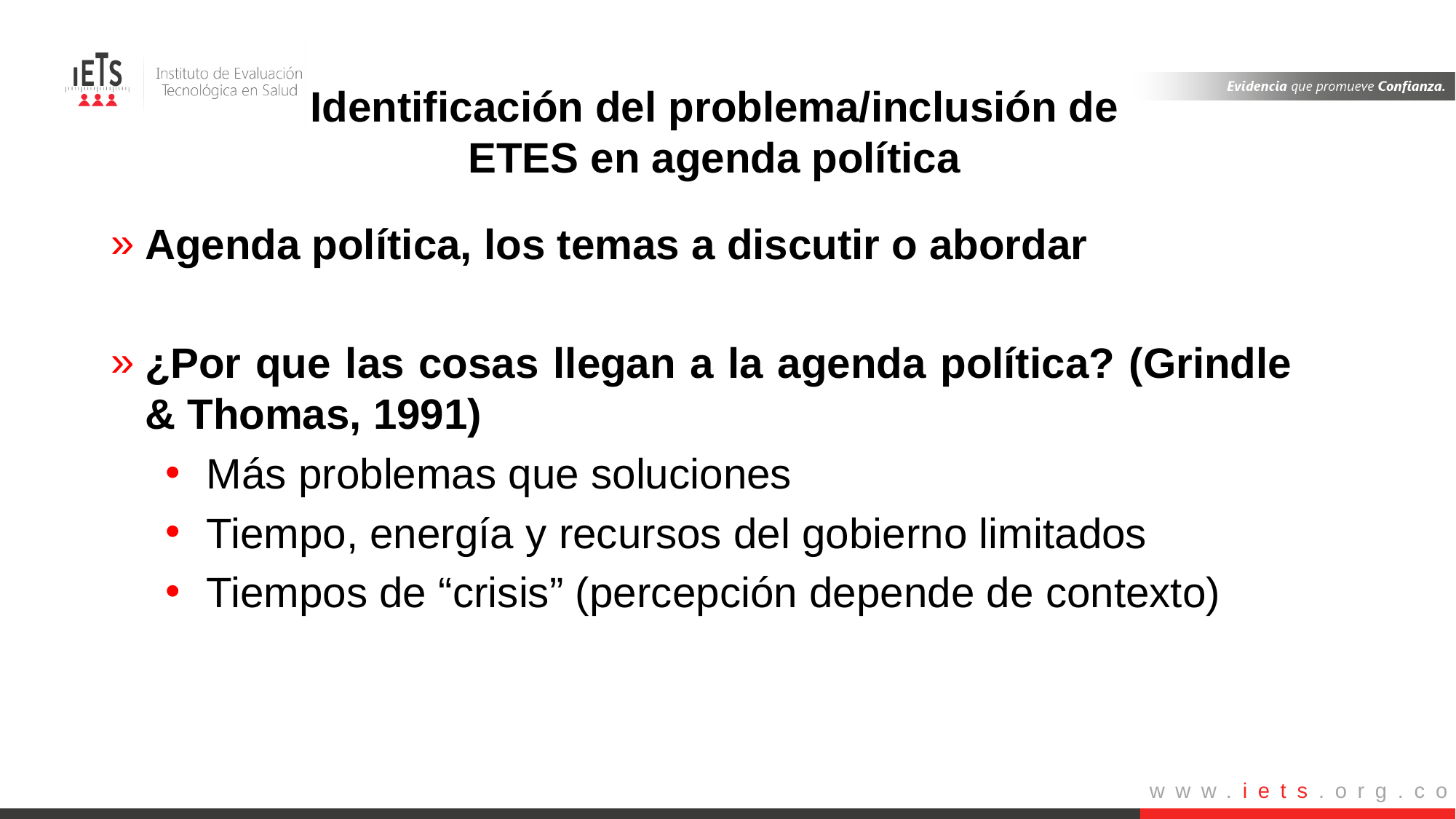

Identificación del problema/inclusión de ETES en agenda política
Agenda política, los temas a discutir o abordar

¿Por que las cosas llegan a la agenda política? (Grindle & Thomas, 1991)
Más problemas que soluciones
Tiempo, energía y recursos del gobierno limitados
Tiempos de “crisis” (percepción depende de contexto)